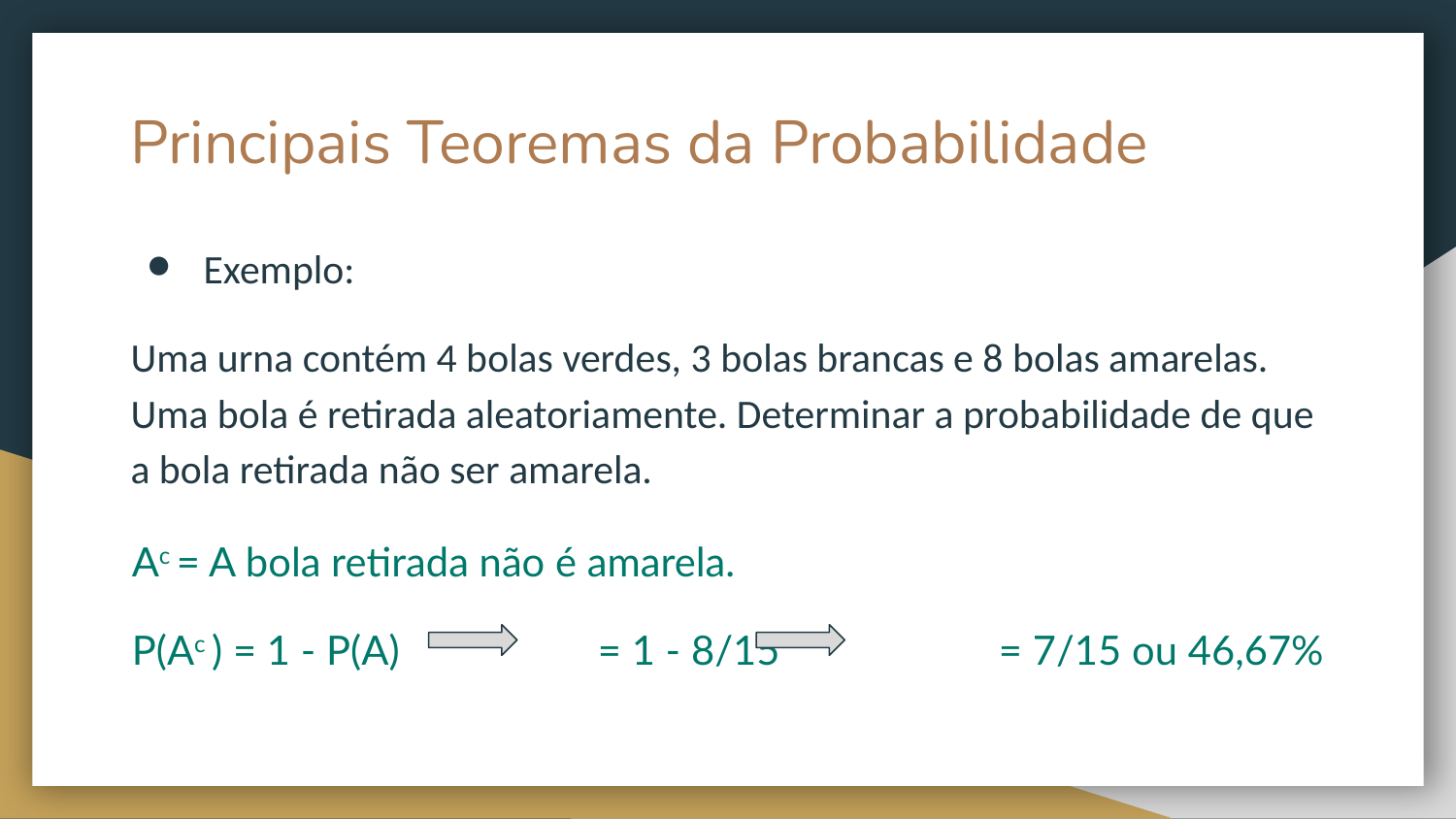

# Principais Teoremas da Probabilidade
Exemplo:
Uma urna contém 4 bolas verdes, 3 bolas brancas e 8 bolas amarelas.
Uma bola é retirada aleatoriamente. Determinar a probabilidade de que
a bola retirada não ser amarela.

Ac = A bola retirada não é amarela.
P(Ac ) = 1 - P(A)                   = 1 - 8/15                     = 7/15 ou 46,67%